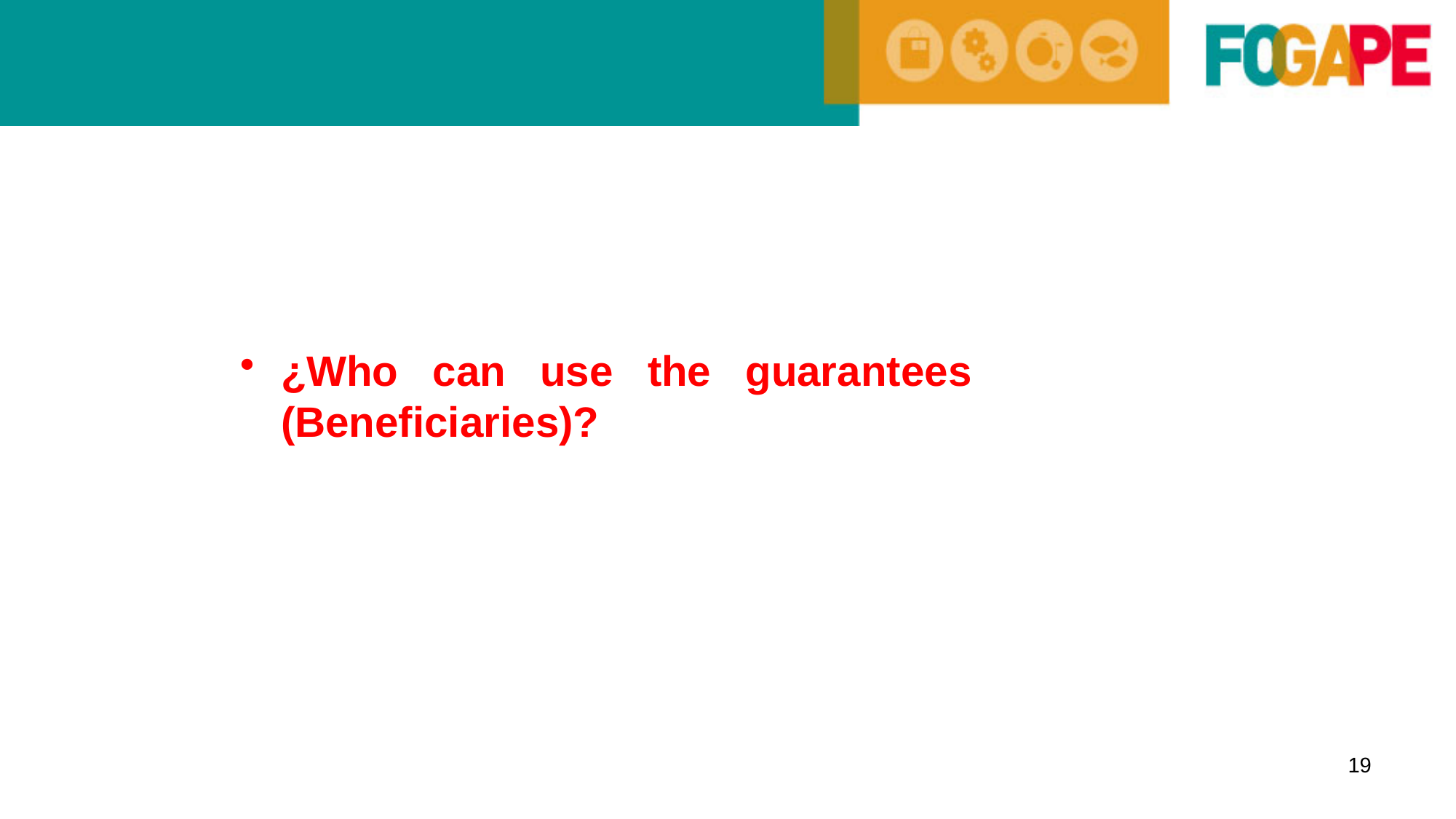

#

¿Who can use the guarantees (Beneficiaries)?
19